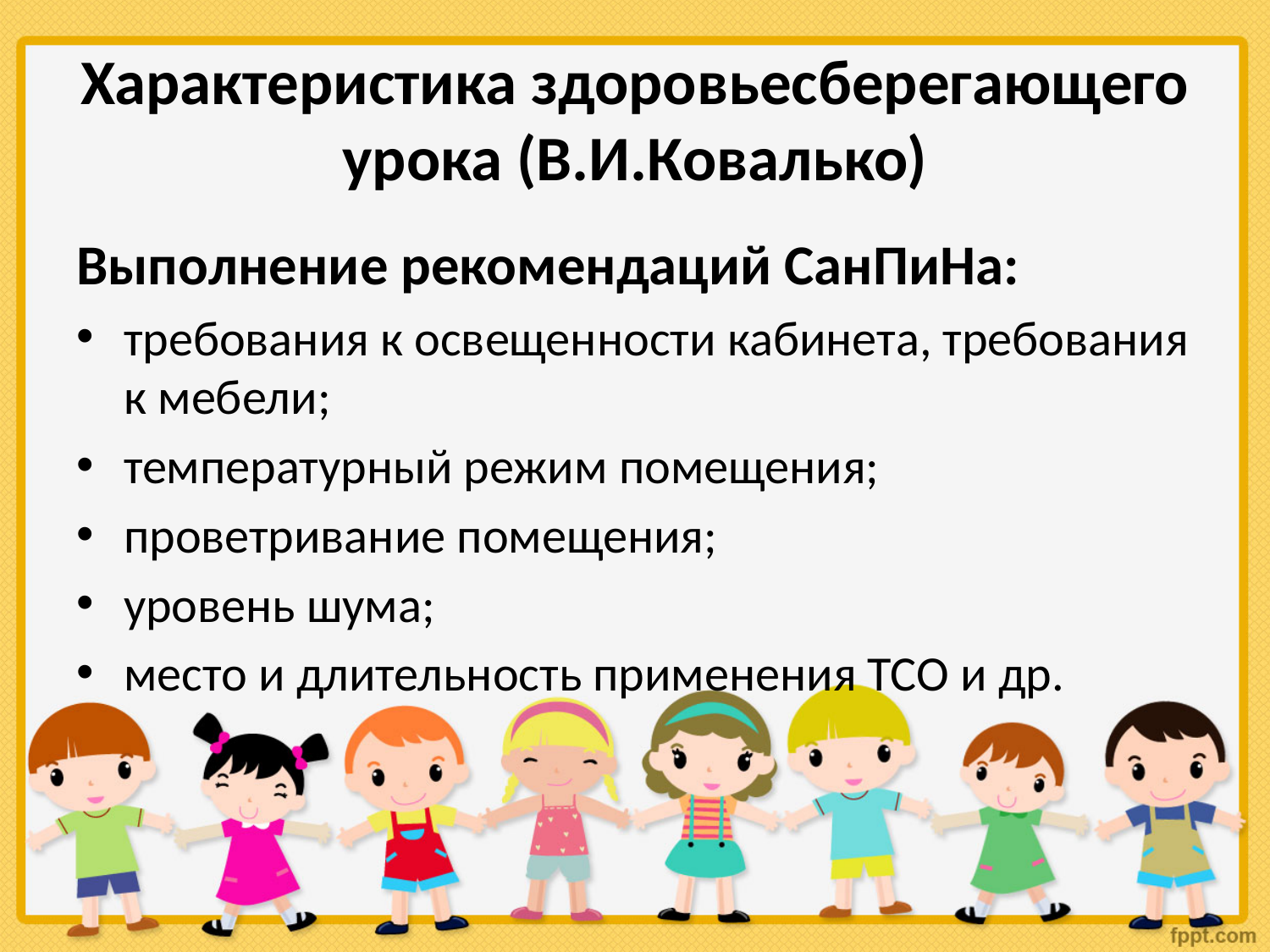

# Характеристика здоровьесберегающего урока (В.И.Ковалько)
Выполнение рекомендаций СанПиНа:
требования к освещенности кабинета, требования к мебели;
температурный режим помещения;
проветривание помещения;
уровень шума;
место и длительность применения ТСО и др.